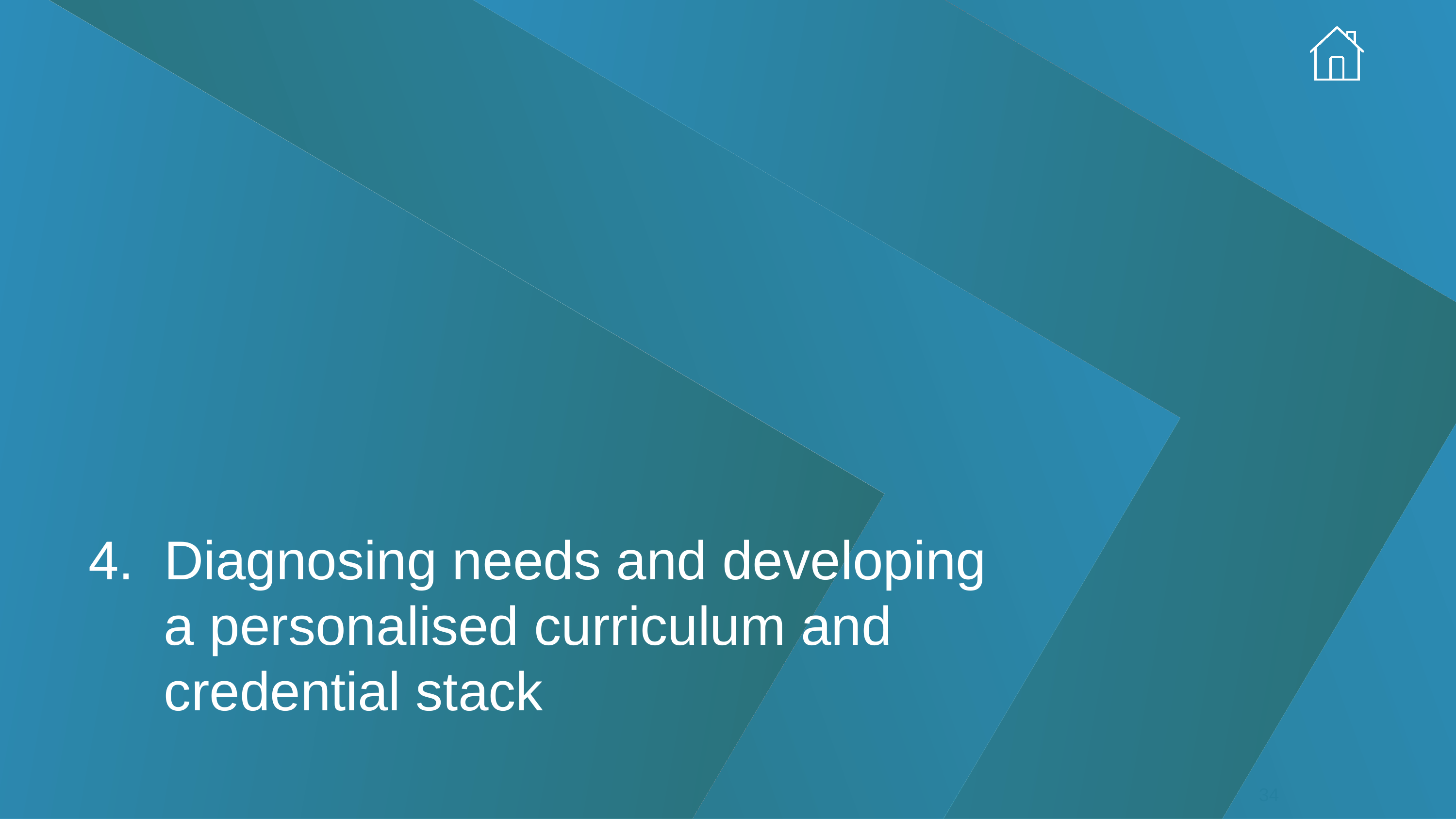

4.  Diagnosing needs and developing
     a personalised curriculum and
     credential stack